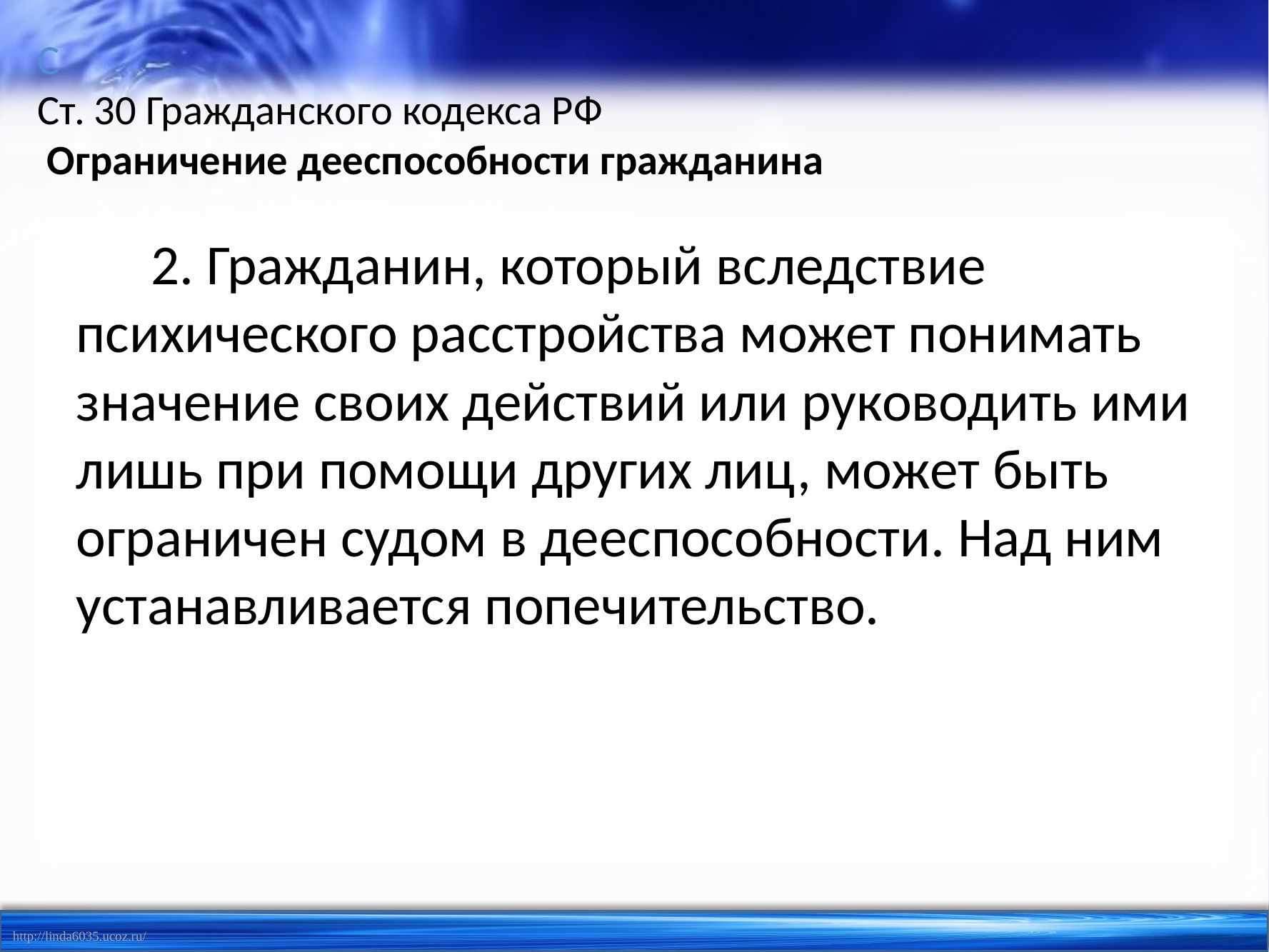

# С Ст. 30 Гражданского кодекса РФ Ограничение дееспособности гражданина
2. Гражданин, который вследствие психического расстройства может понимать значение своих действий или руководить ими лишь при помощи других лиц, может быть ограничен судом в дееспособности. Над ним устанавливается попечительство.